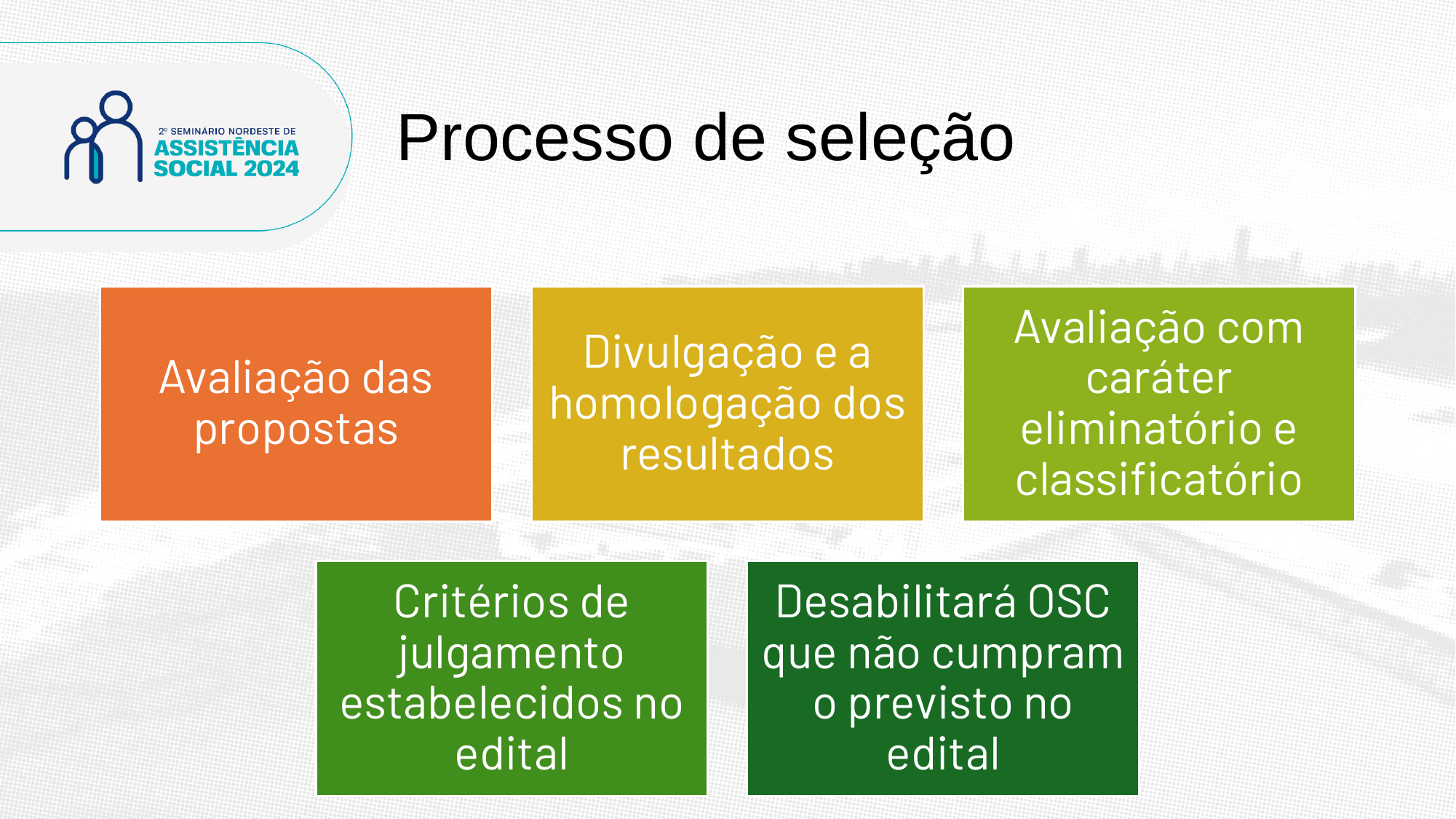

# Processo de seleção
Avaliação das propostas
Divulgação e a homologação dos resultados
Avaliação com caráter eliminatório e classificatório
Critérios de julgamento estabelecidos no edital
Desabilitará OSC que não cumpram o previsto no edital